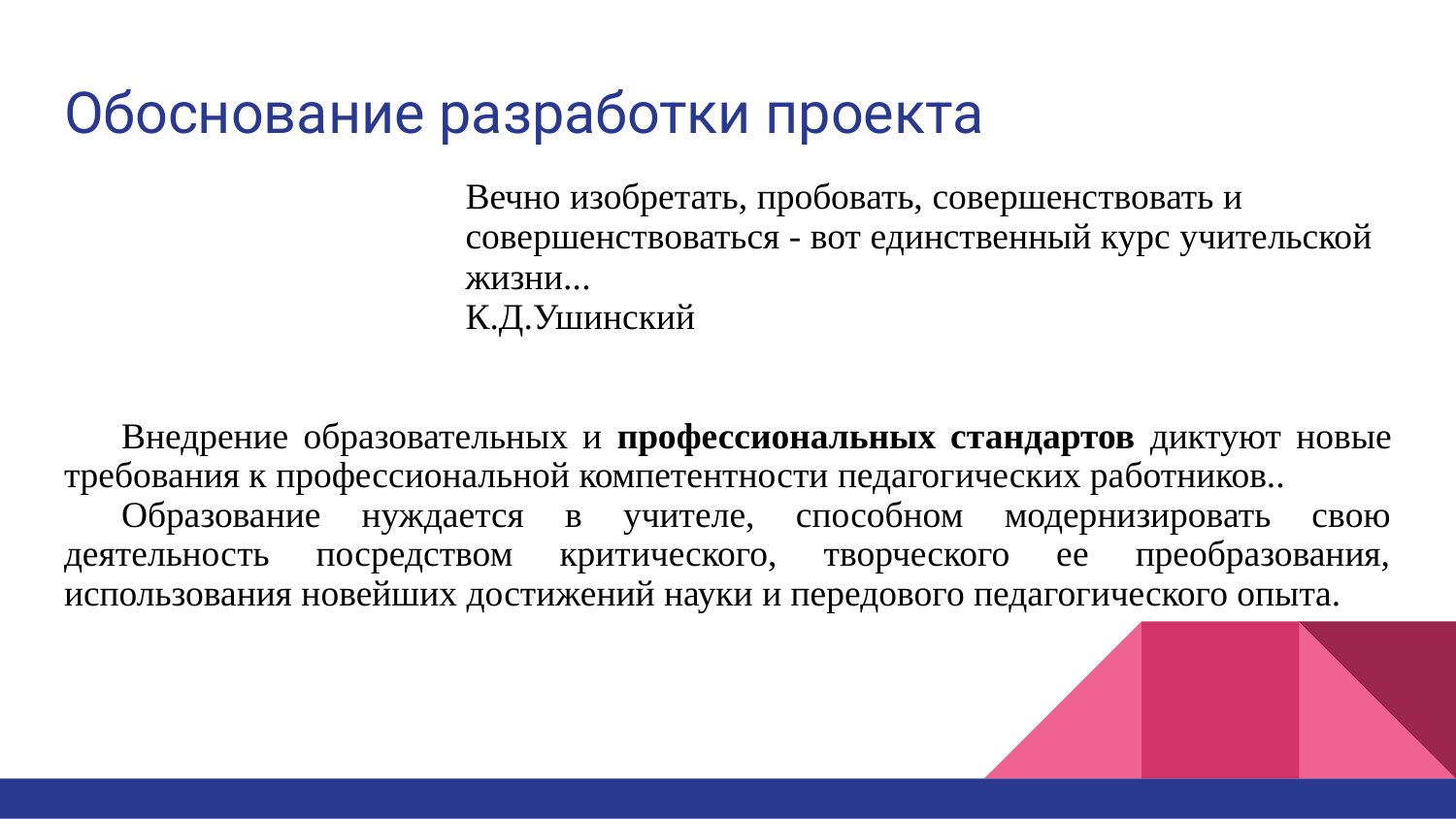

# Обоснование разработки проекта
Вечно изобретать, пробовать, совершенствовать и совершенствоваться - вот единственный курс учительской жизни... 
К.Д.Ушинский

Внедрение образовательных и профессиональных стандартов диктуют новые требования к профессиональной компетентности педагогических работников..
Образование нуждается в учителе, способном модернизировать свою деятельность посредством критического, творческого ее преобразования, использования новейших достижений науки и передового педагогического опыта.